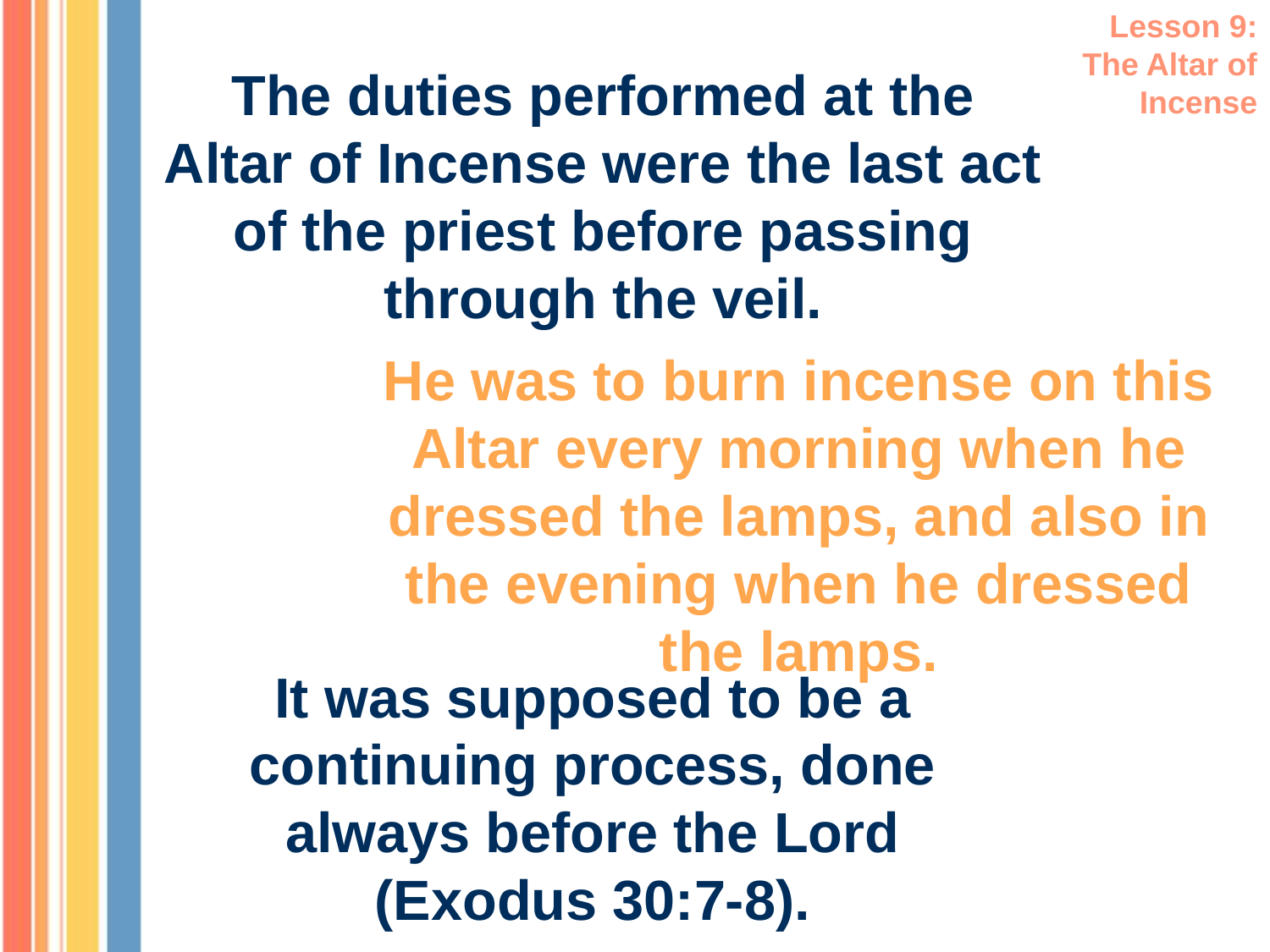

Lesson 9: The Altar of Incense
The duties performed at the Altar of Incense were the last act of the priest before passing through the veil.
He was to burn incense on this Altar every morning when he dressed the lamps, and also in the evening when he dressed the lamps.
It was supposed to be a continuing process, done always before the Lord (Exodus 30:7-8).